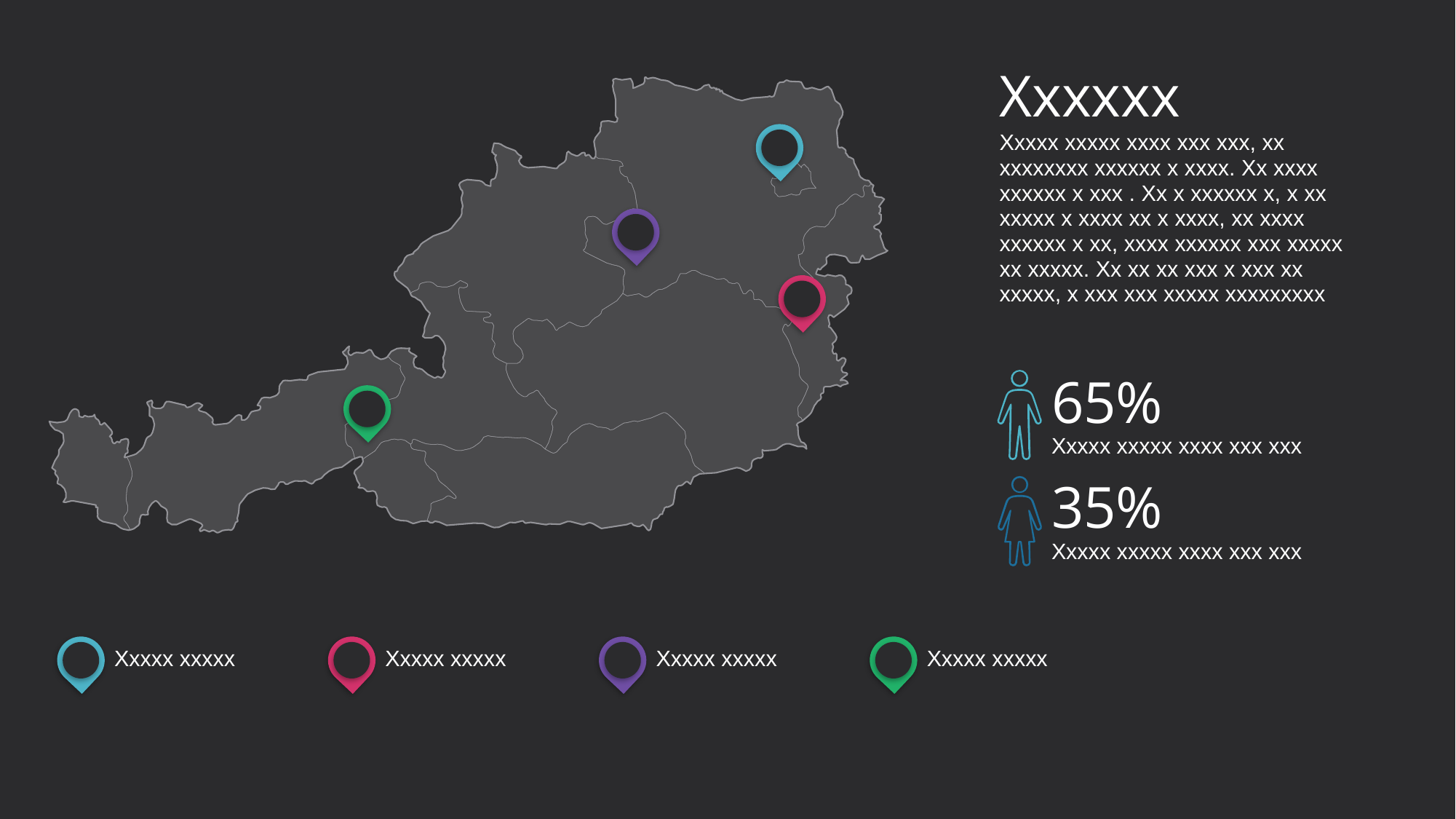

Xxxxxx
Xxxxx xxxxx xxxx xxx xxx, xx xxxxxxxx xxxxxx x xxxx. Xx xxxx xxxxxx x xxx . Xx x xxxxxx x, x xx xxxxx x xxxx xx x xxxx, xx xxxx xxxxxx x xx, xxxx xxxxxx xxx xxxxx xx xxxxx. Xx xx xx xxx x xxx xx xxxxx, x xxx xxx xxxxx xxxxxxxxx

65%
Xxxxx xxxxx xxxx xxx xxx

35%
Xxxxx xxxxx xxxx xxx xxx

Xxxxx xxxxx
Xxxxx xxxxx
Xxxxx xxxxx
Xxxxx xxxxx